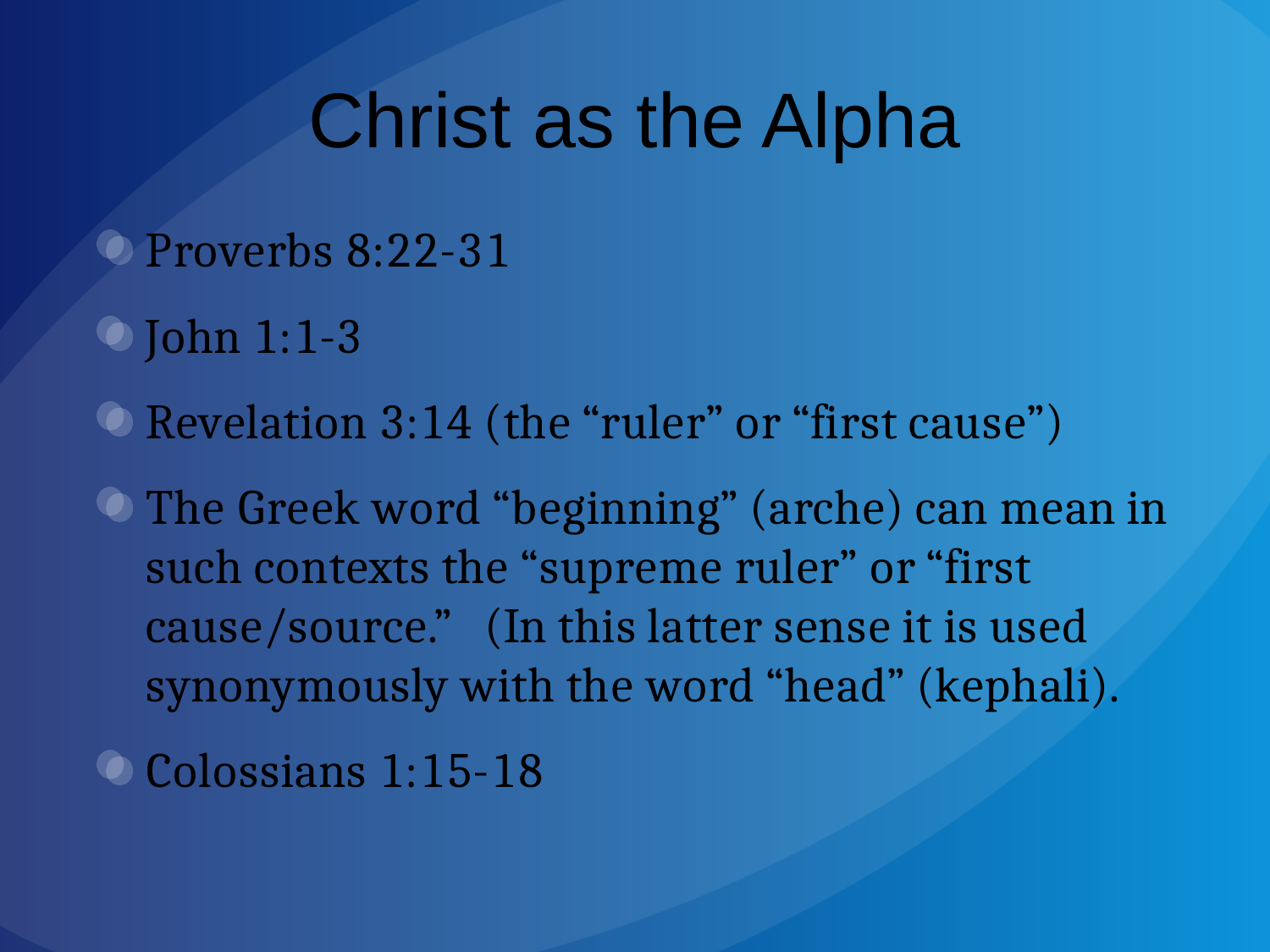

# Christ as the Alpha
Proverbs 8:22-31
John 1:1-3
Revelation 3:14 (the “ruler” or “first cause”)
The Greek word “beginning” (arche) can mean in such contexts the “supreme ruler” or “first cause/source.”   (In this latter sense it is used synonymously with the word “head” (kephali).
Colossians 1:15-18